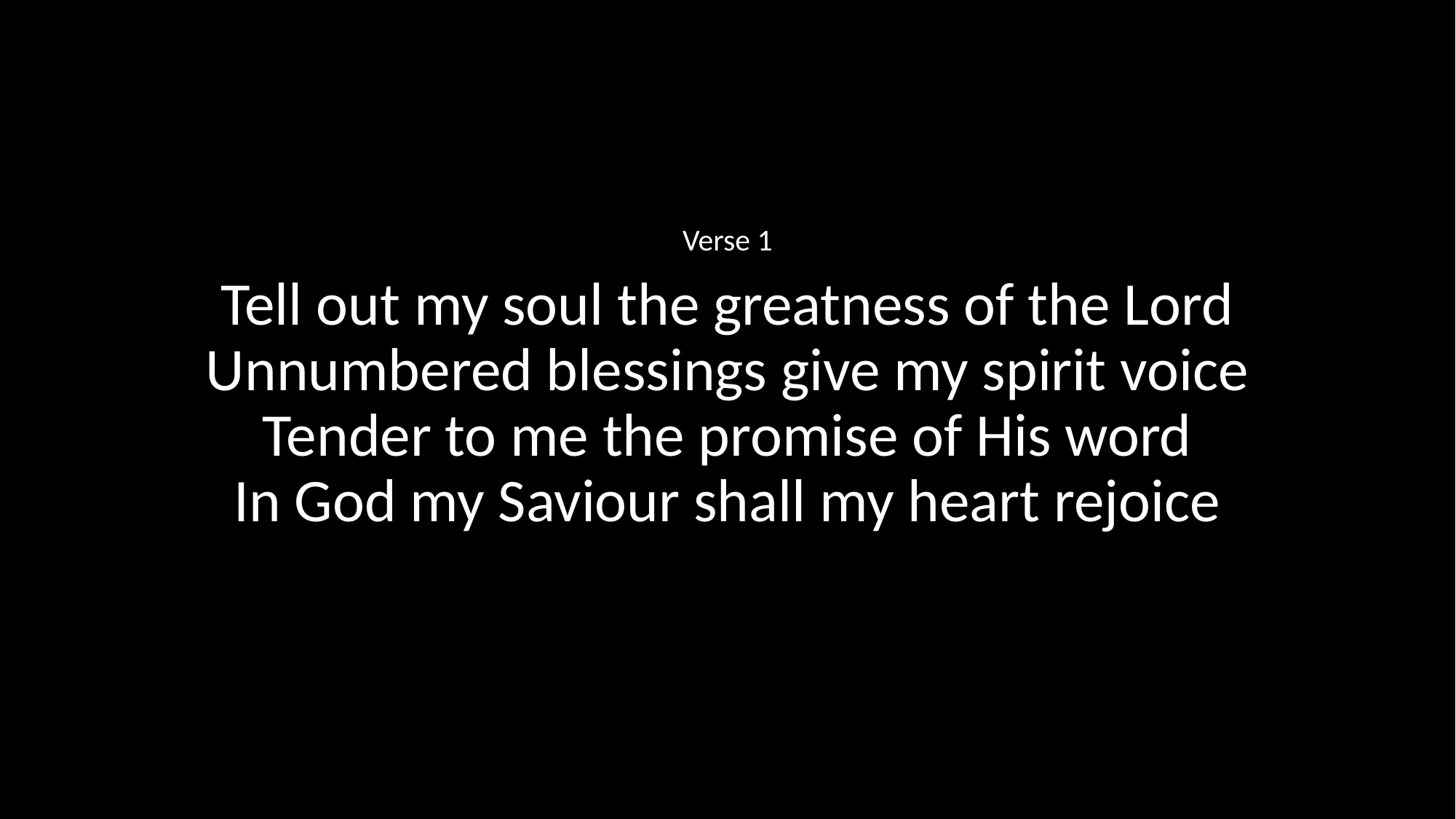

Verse 1
Tell out my soul the greatness of the Lord
Unnumbered blessings give my spirit voice
Tender to me the promise of His word
In God my Saviour shall my heart rejoice